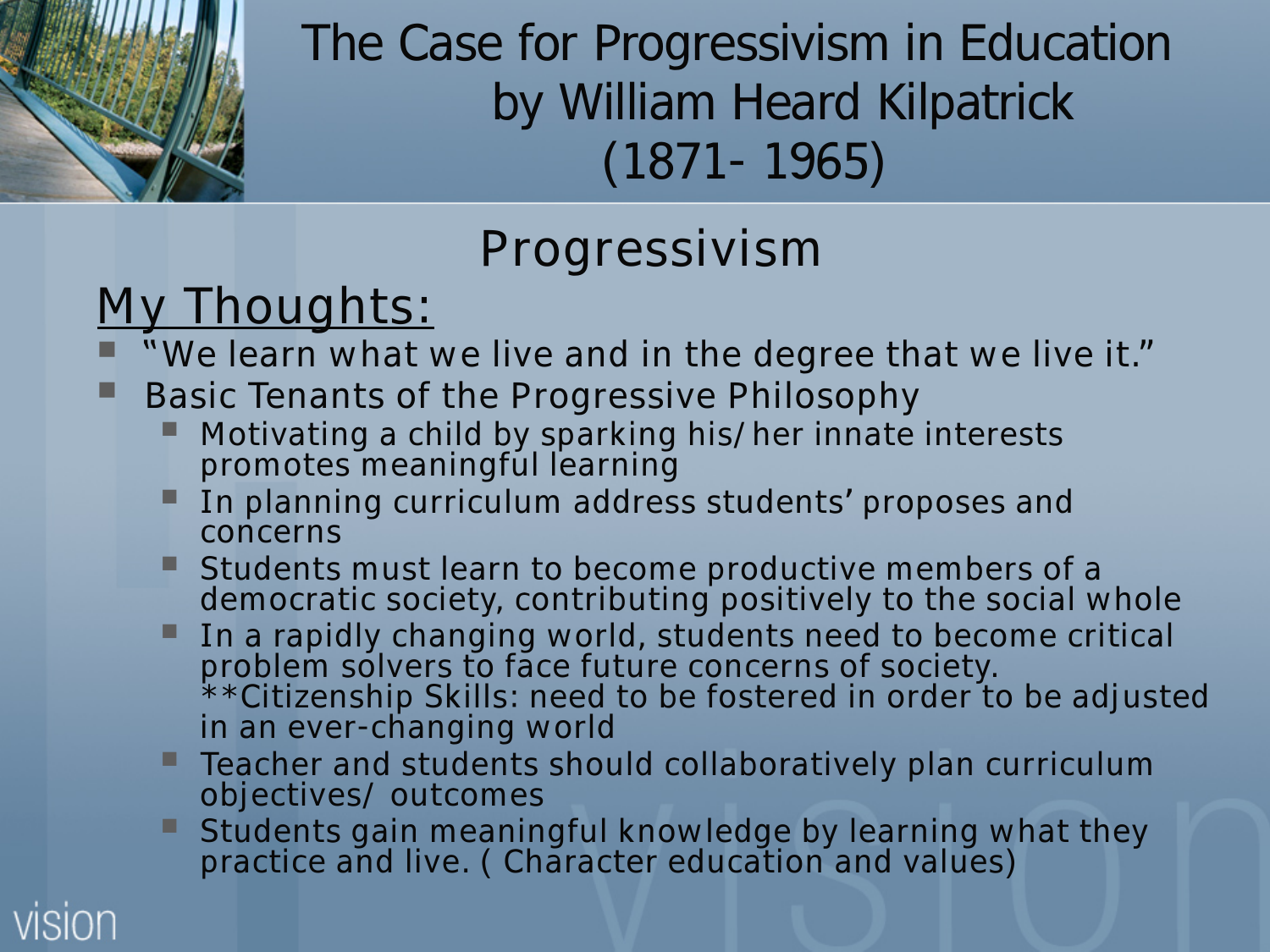

# The Case for Progressivism in Education by William Heard Kilpatrick (1871- 1965)
Progressivism
My Thoughts:
“We learn what we live and in the degree that we live it.”
Basic Tenants of the Progressive Philosophy
Motivating a child by sparking his/her innate interests promotes meaningful learning
In planning curriculum address students’ proposes and concerns
Students must learn to become productive members of a  democratic society, contributing positively to the social whole
In a rapidly changing world, students need to become critical problem solvers to face future concerns of society. **Citizenship Skills: need to be fostered in order to be adjusted in an ever-changing world
Teacher and students should collaboratively plan curriculum objectives/ outcomes
Students gain meaningful knowledge by learning what they practice and live. ( Character education and values)